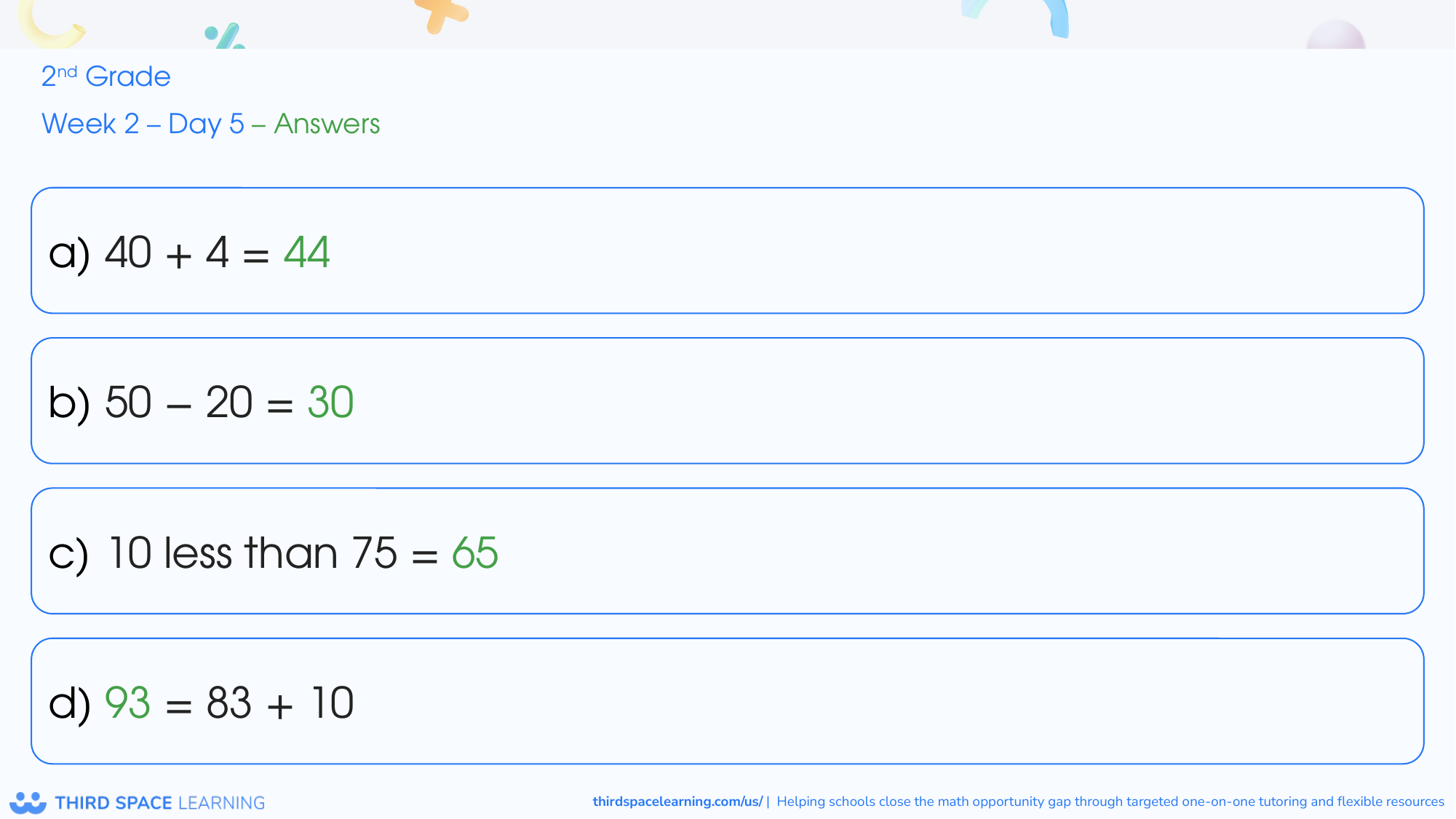

2nd Grade
Week 2 – Day 5 – Answers
40 + 4 = 44
50 − 20 = 30
10 less than 75 = 65
93 = 83 + 10